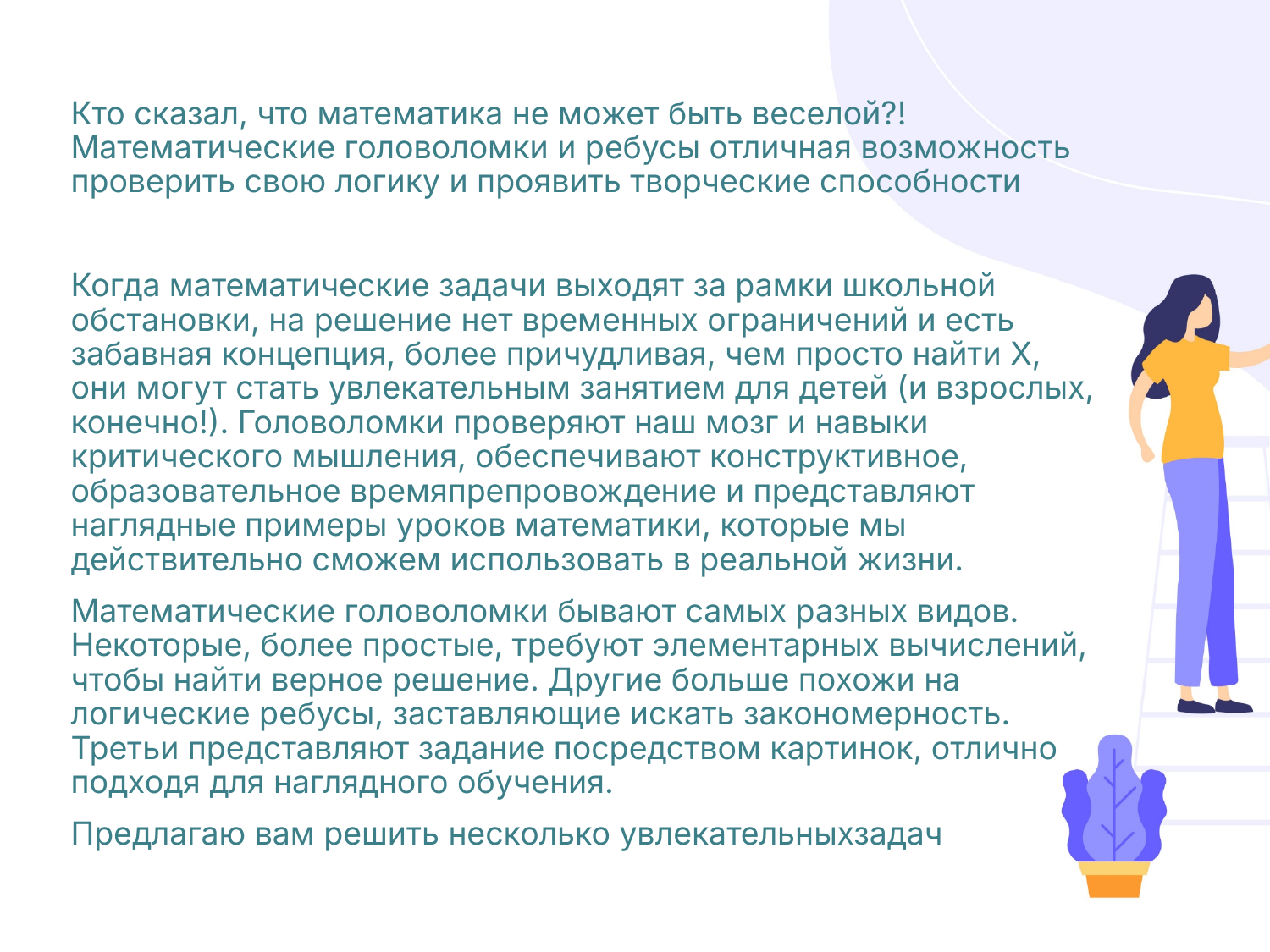

#
Кто сказал, что математика не может быть веселой?! Математические головоломки и ребусы отличная возможность проверить свою логику и проявить творческие способности

Когда математические задачи выходят за рамки школьной обстановки, на решение нет временных ограничений и есть забавная концепция, более причудливая, чем просто найти Х, они могут стать увлекательным занятием для детей (и взрослых, конечно!). Головоломки проверяют наш мозг и навыки критического мышления, обеспечивают конструктивное, образовательное времяпрепровождение и представляют наглядные примеры уроков математики, которые мы действительно сможем использовать в реальной жизни.
Математические головоломки бывают самых разных видов. Некоторые, более простые, требуют элементарных вычислений, чтобы найти верное решение. Другие больше похожи на логические ребусы, заставляющие искать закономерность. Третьи представляют задание посредством картинок, отлично подходя для наглядного обучения.
Предлагаю вам решить несколько увлекательныхзадач